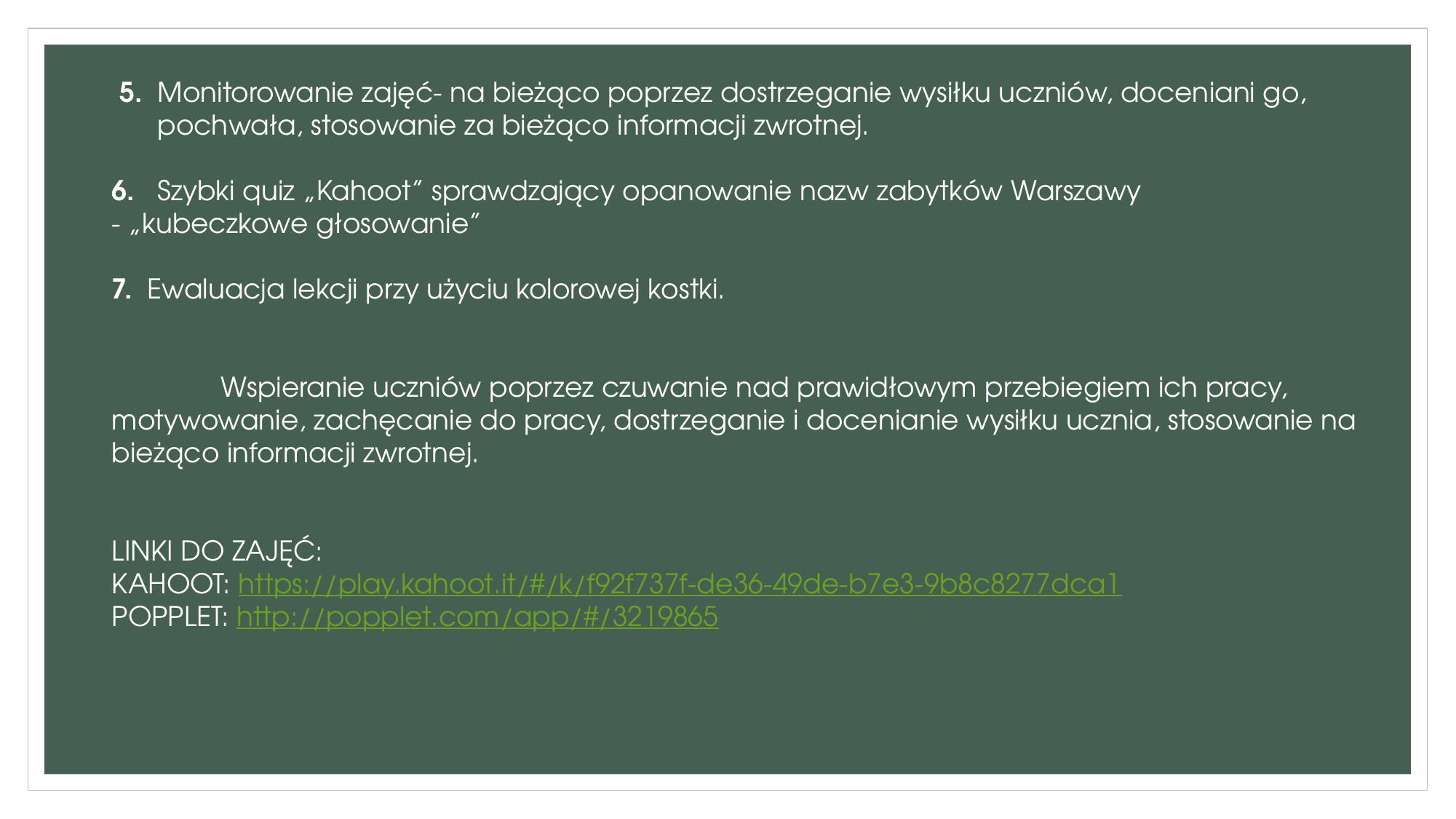

5.  Monitorowanie zajęć- na bieżąco poprzez dostrzeganie wysiłku uczniów, doceniani go,
      pochwała, stosowanie za bieżąco informacji zwrotnej.

6.   Szybki quiz „Kahoot” sprawdzający opanowanie nazw zabytków Warszawy
- „kubeczkowe głosowanie”

7.  Ewaluacja lekcji przy użyciu kolorowej kostki.

	Wspieranie uczniów poprzez czuwanie nad prawidłowym przebiegiem ich pracy, motywowanie, zachęcanie do pracy, dostrzeganie i docenianie wysiłku ucznia, stosowanie na bieżąco informacji zwrotnej.

LINKI DO ZAJĘĆ:
KAHOOT: https://play.kahoot.it/#/k/f92f737f-de36-49de-b7e3-9b8c8277dca1
POPPLET: http://popplet.com/app/#/3219865